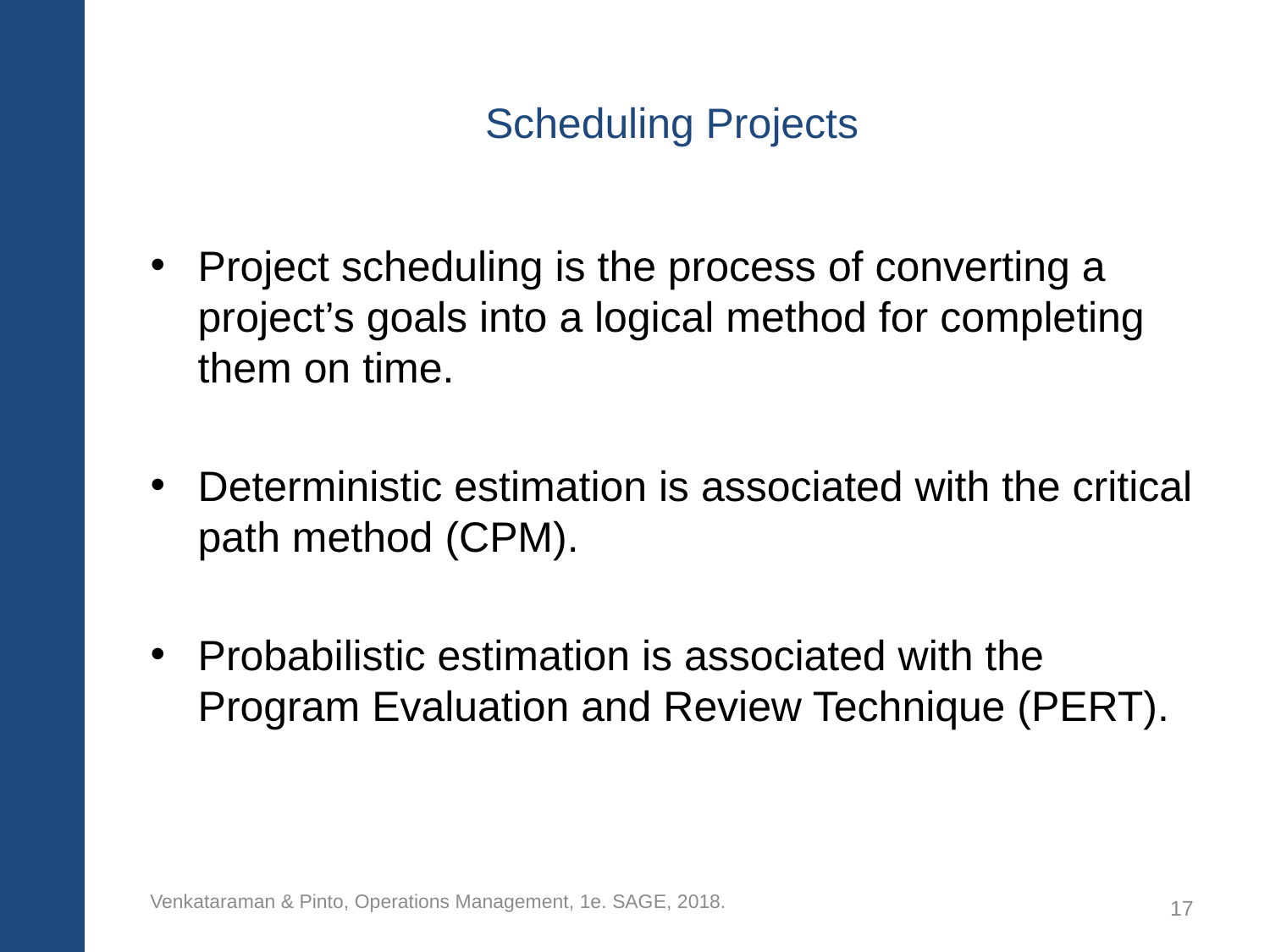

# Scheduling Projects
Project scheduling is the process of converting a project’s goals into a logical method for completing them on time.

Deterministic estimation is associated with the critical path method (CPM).

Probabilistic estimation is associated with the Program Evaluation and Review Technique (PERT).
Venkataraman & Pinto, Operations Management, 1e. SAGE, 2018.
17